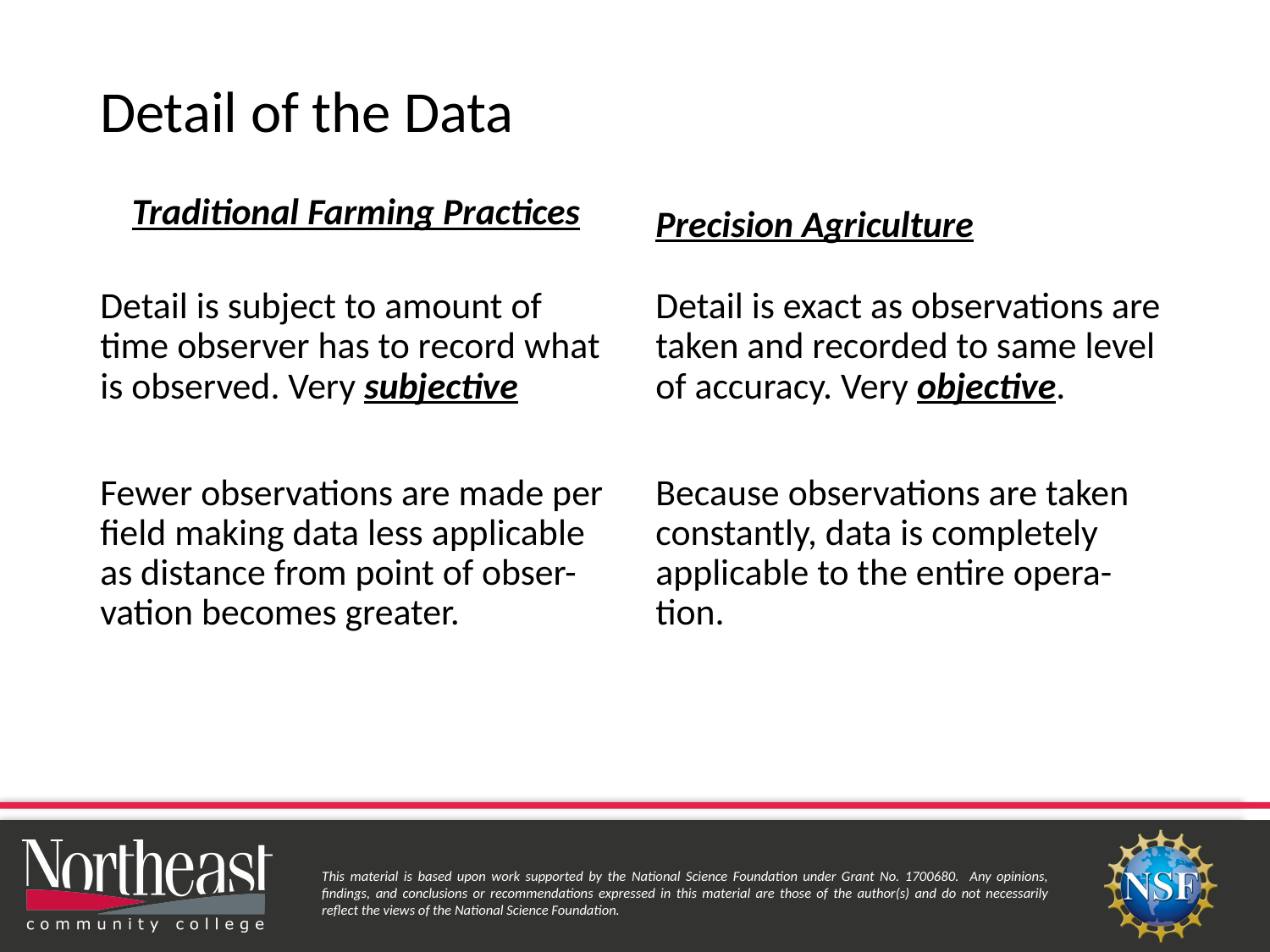

# Detail of the Data
Precision Agriculture
Traditional Farming Practices
Detail is subject to amount of time observer has to record what is observed. Very subjective

Fewer observations are made per field making data less applicable as distance from point of obser- vation becomes greater.
Detail is exact as observations are taken and recorded to same level of accuracy. Very objective.

Because observations are taken constantly, data is completely applicable to the entire opera- tion.